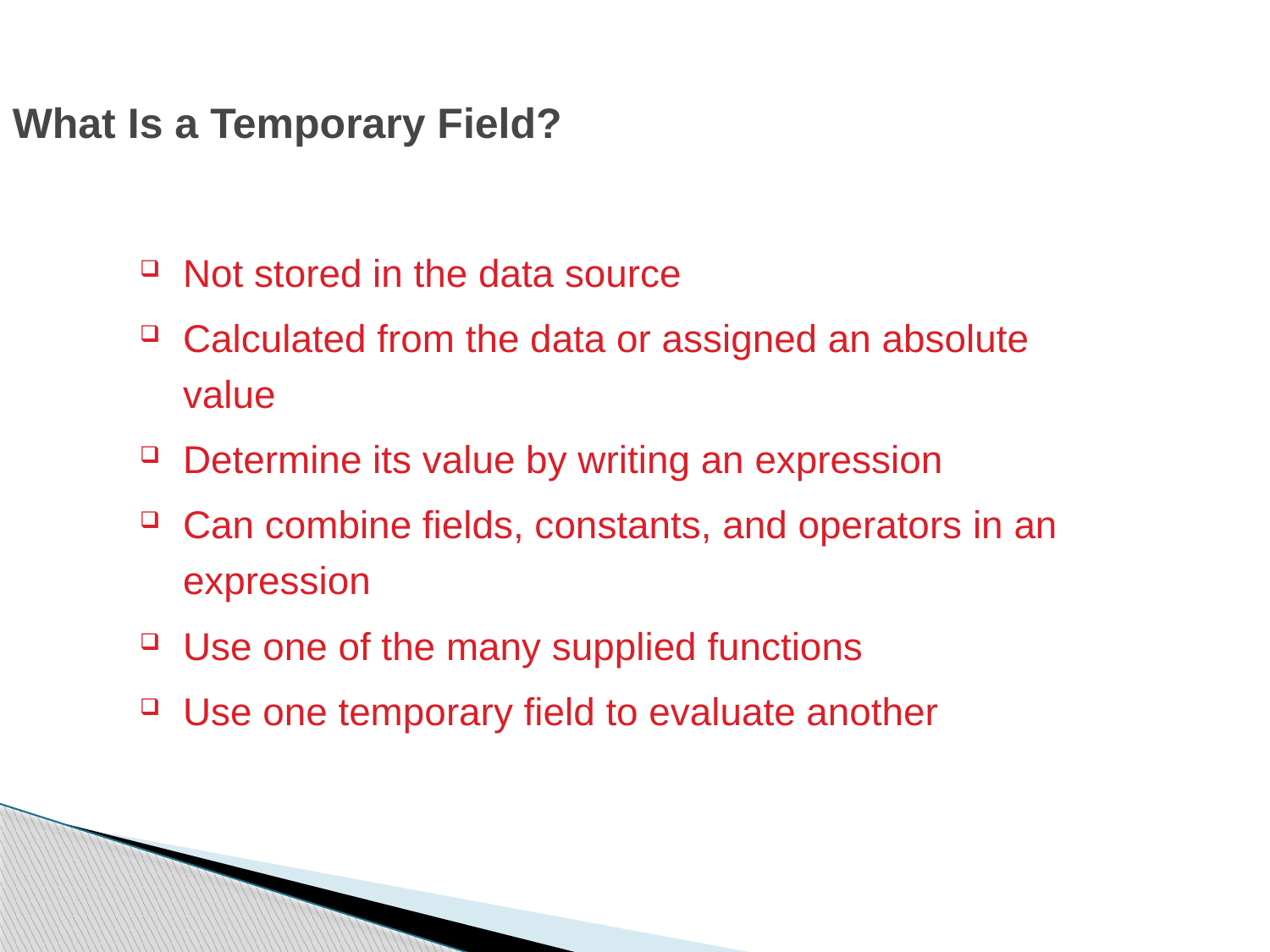

# What Is a Temporary Field?
Not stored in the data source
Calculated from the data or assigned an absolute value
Determine its value by writing an expression
Can combine fields, constants, and operators in an expression
Use one of the many supplied functions
Use one temporary field to evaluate another

50